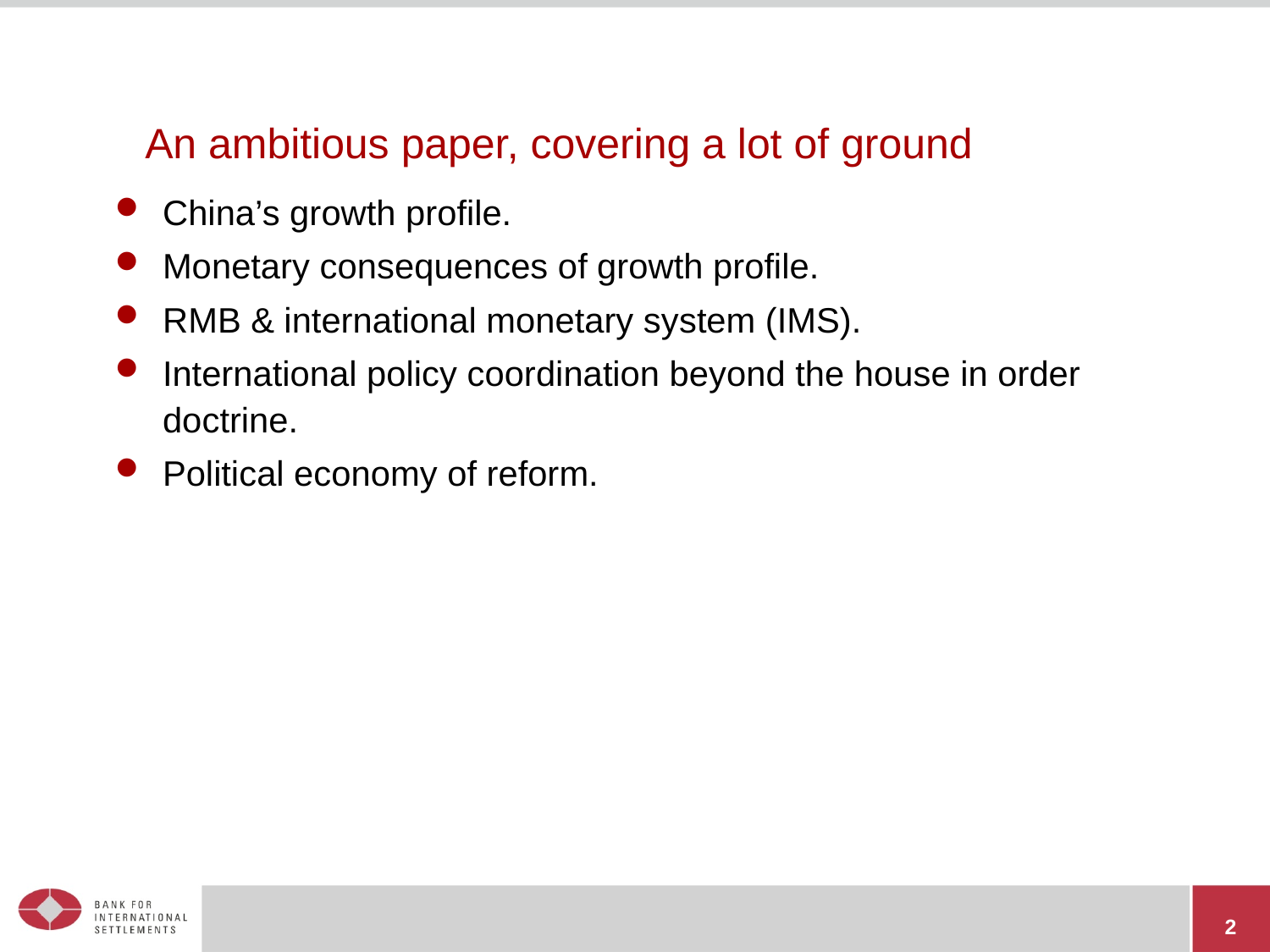

# An ambitious paper, covering a lot of ground
China’s growth profile.
Monetary consequences of growth profile.
RMB & international monetary system (IMS).
International policy coordination beyond the house in order doctrine.
Political economy of reform.

2